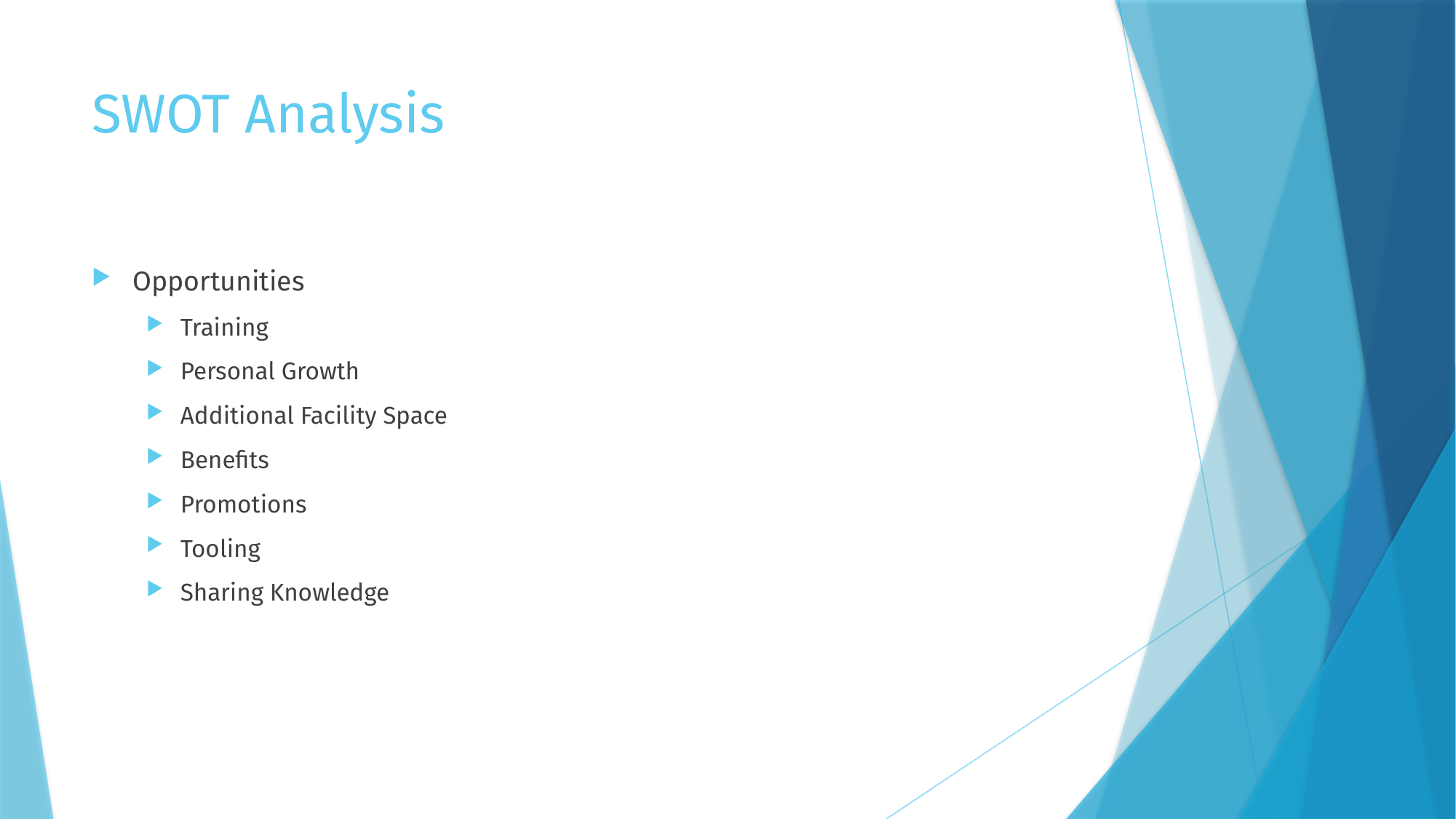

# SWOT Analysis
Opportunities
Training
Personal Growth
Additional Facility Space
Benefits
Promotions
Tooling
Sharing Knowledge